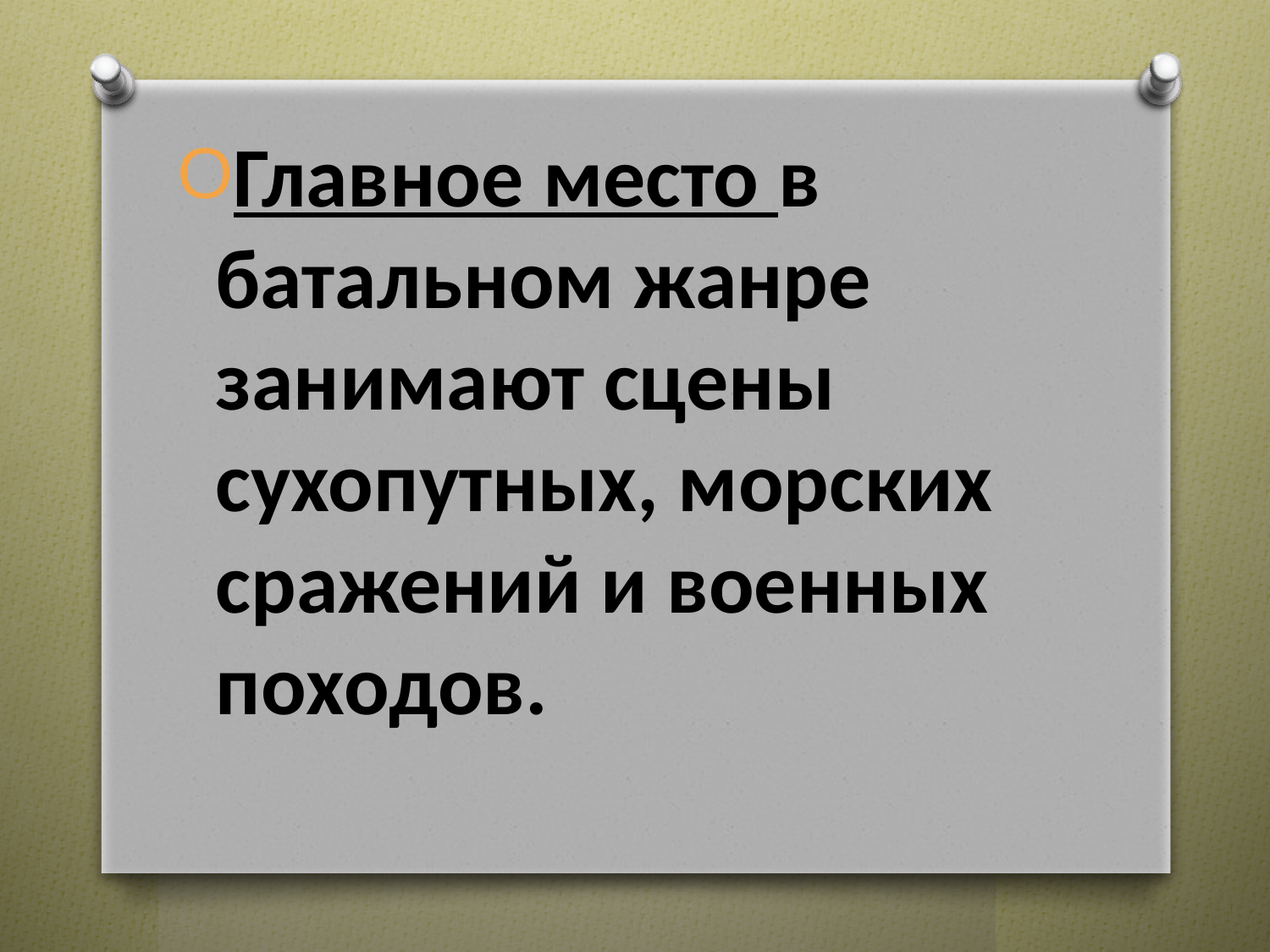

Главное место в батальном жанре занимают сцены сухопутных, морских сражений и военных походов.